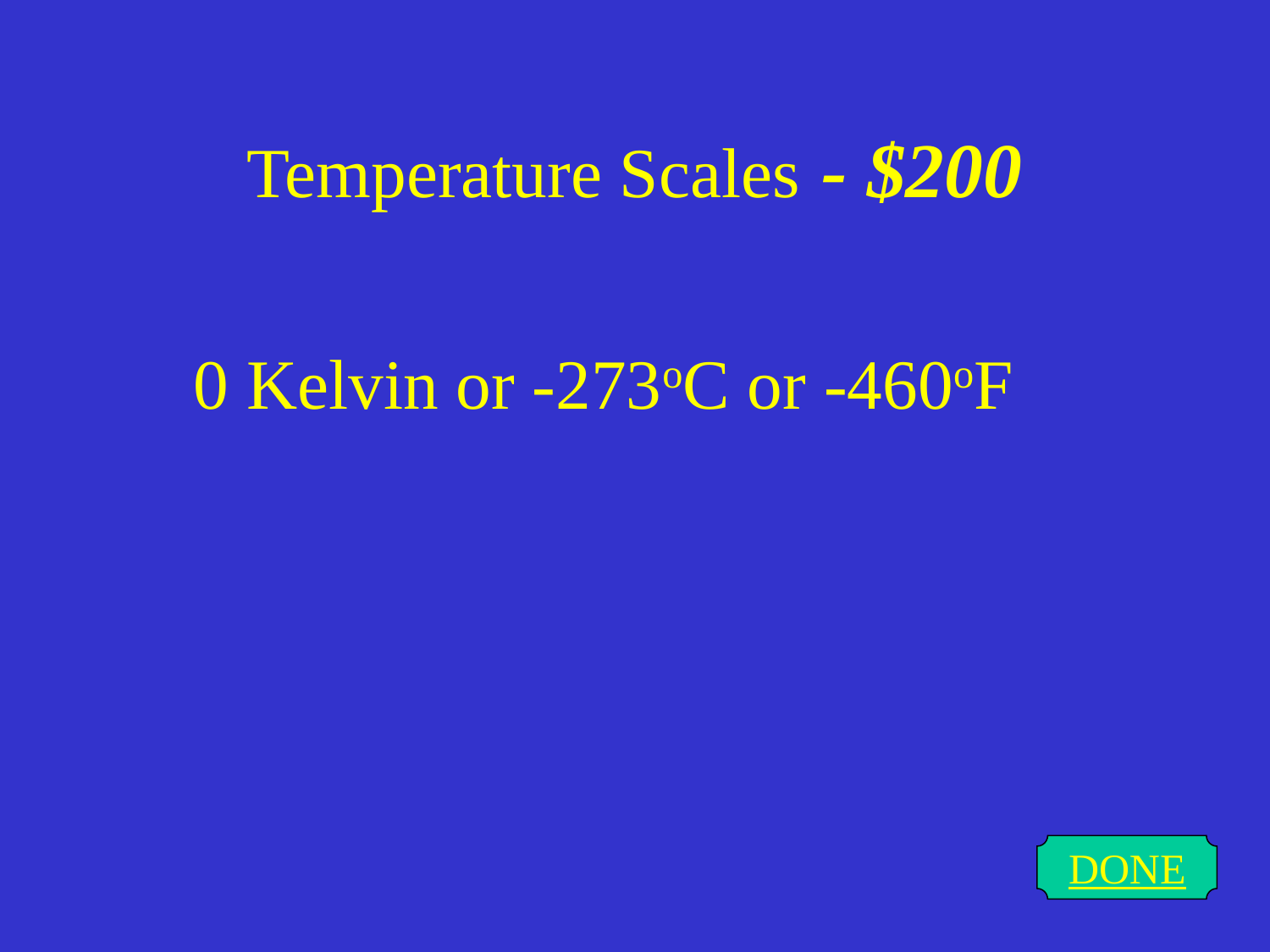

# Temperature Scales - $200
0 Kelvin or -273oC or -460oF

DONE